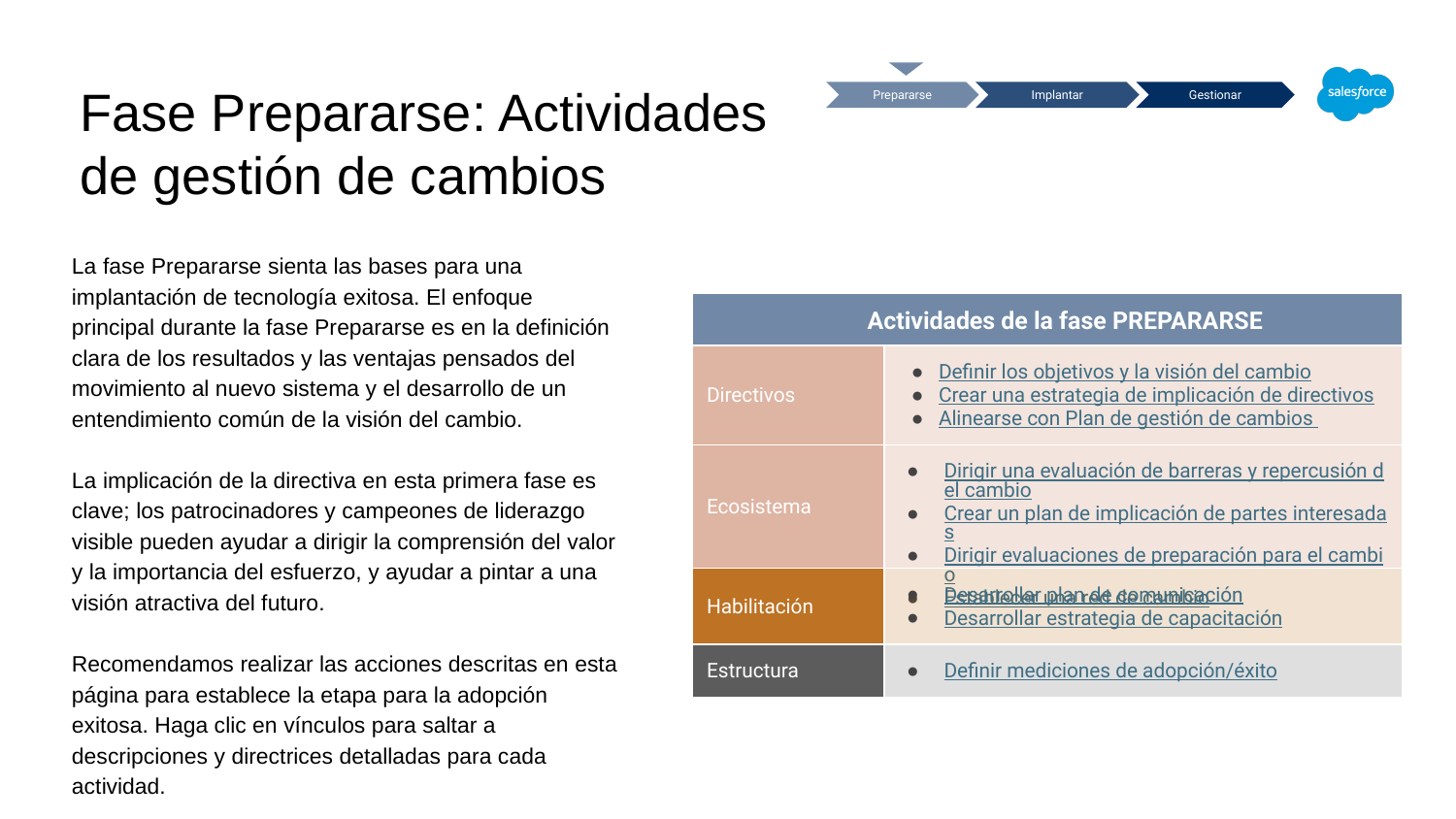

Fase Prepararse: Actividades
de gestión de cambios

Prepararse
Implantar
Gestionar
La fase Prepararse sienta las bases para una implantación de tecnología exitosa. El enfoque principal durante la fase Prepararse es en la definición clara de los resultados y las ventajas pensados del movimiento al nuevo sistema y el desarrollo de un entendimiento común de la visión del cambio.

La implicación de la directiva en esta primera fase es clave; los patrocinadores y campeones de liderazgo visible pueden ayudar a dirigir la comprensión del valor y la importancia del esfuerzo, y ayudar a pintar a una visión atractiva del futuro.

Recomendamos realizar las acciones descritas en esta página para establece la etapa para la adopción exitosa. Haga clic en vínculos para saltar a descripciones y directrices detalladas para cada actividad.
| Actividades de la fase PREPARARSE |  |
| --- | --- |
| Directivos | Definir los objetivos y la visión del cambio Crear una estrategia de implicación de directivos Alinearse con Plan de gestión de cambios |
| Ecosistema | Dirigir una evaluación de barreras y repercusión del cambio Crear un plan de implicación de partes interesadas Dirigir evaluaciones de preparación para el cambio Establecer una red de cambio |
| Habilitación | Desarrollar plan de comunicación Desarrollar estrategia de capacitación |
| Estructura | Definir mediciones de adopción/éxito |